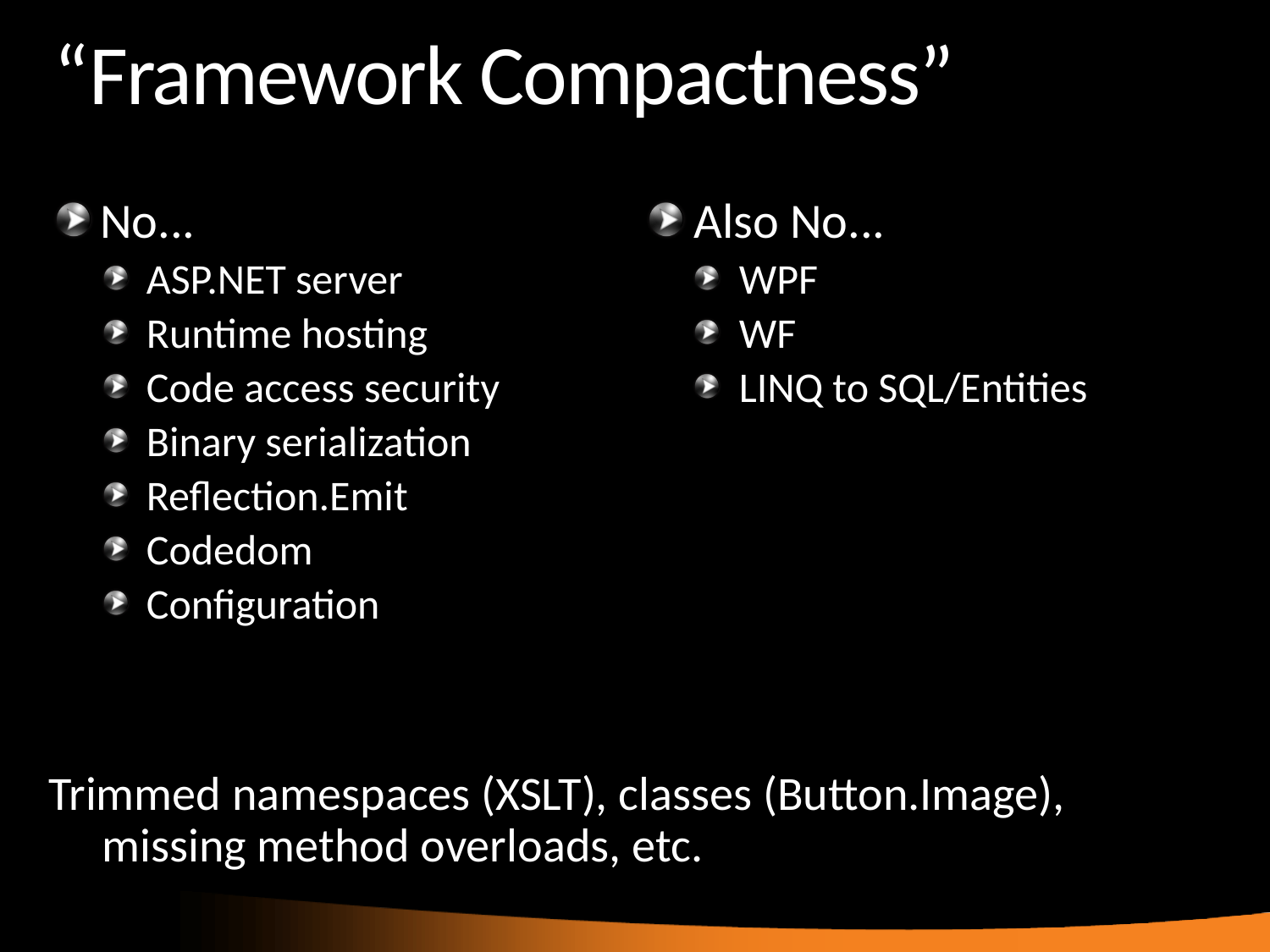

# “Framework Compactness”
No...
ASP.NET server
Runtime hosting
Code access security
Binary serialization
Reflection.Emit
Codedom
Configuration
Also No...
WPF
WF
LINQ to SQL/Entities
Trimmed namespaces (XSLT), classes (Button.Image),        missing method overloads, etc.